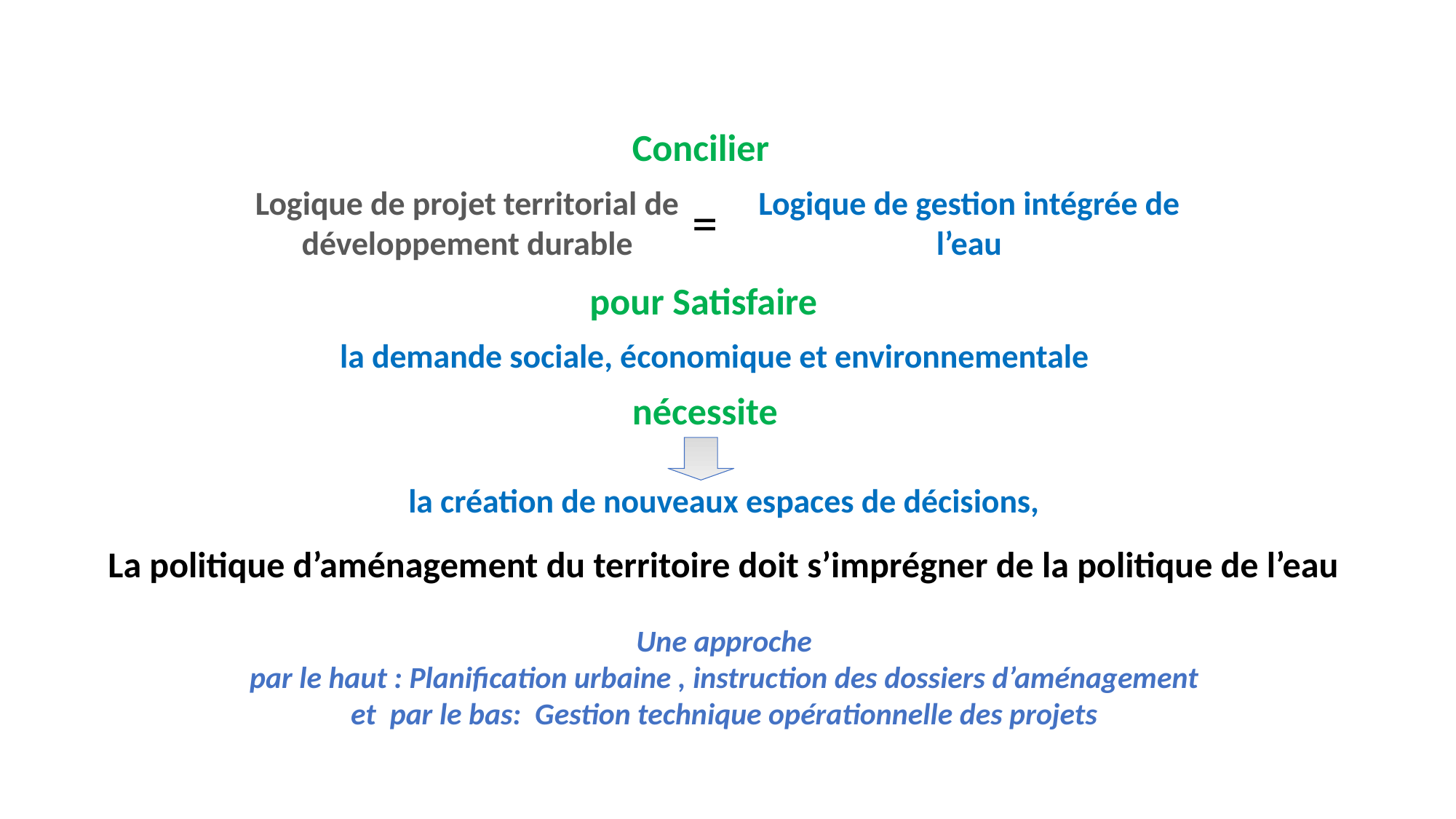

# GEMAPI : Développement d’une conscience commune de l’eau et des risques associés au sein de la Métropole
Concilier
Logique de projet territorial de développement durable
Logique de gestion intégrée de l’eau
=
pour Satisfaire
la demande sociale, économique et environnementale
nécessite

la création de nouveaux espaces de décisions,
La politique d’aménagement du territoire doit s’imprégner de la politique de l’eau

Une approche
par le haut : Planification urbaine , instruction des dossiers d’aménagement
et  par le bas:  Gestion technique opérationnelle des projets ​